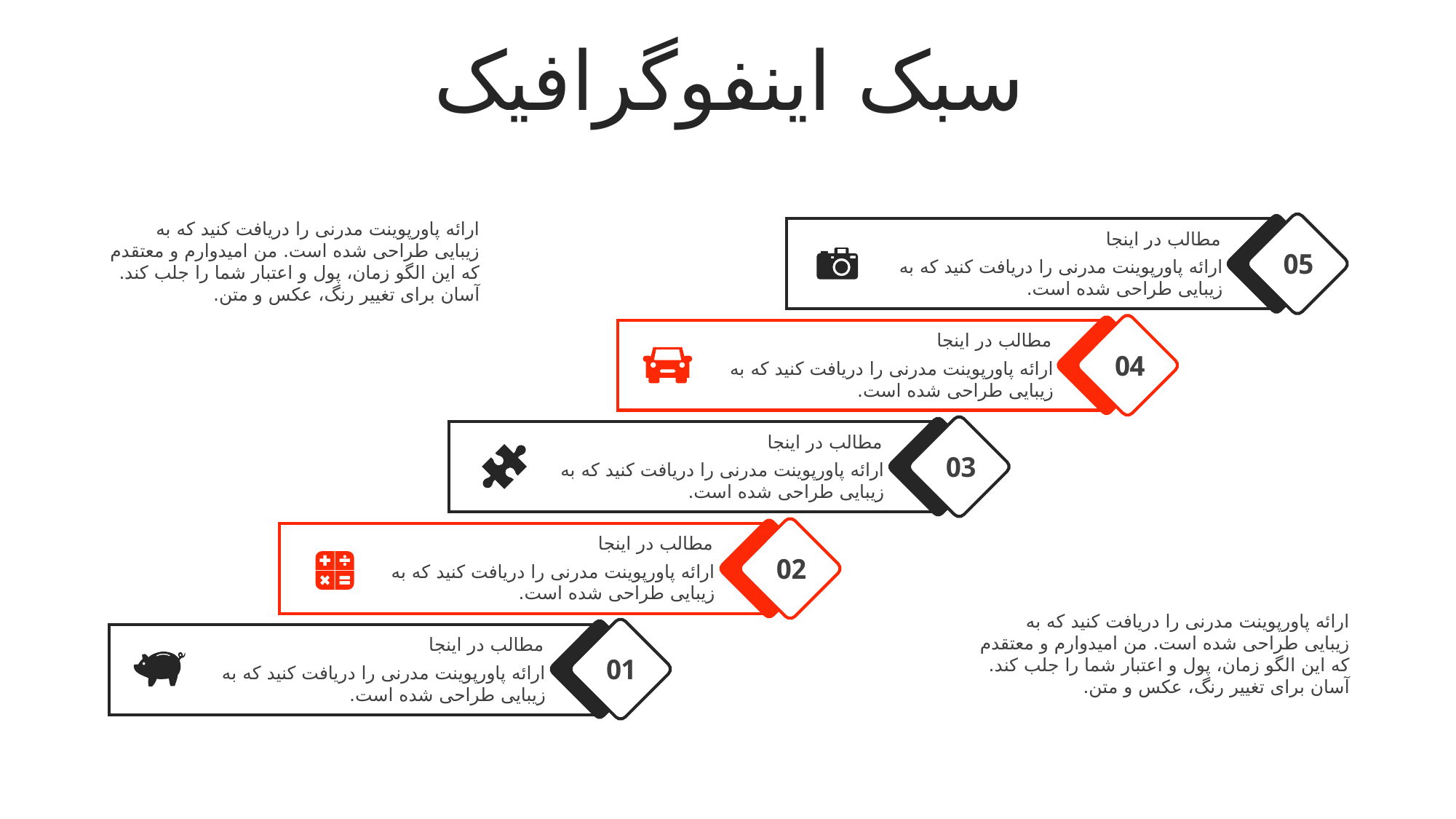

سبک اینفوگرافیک
ارائه پاورپوینت مدرنی را دریافت کنید که به زیبایی طراحی شده است. من امیدوارم و معتقدم که این الگو زمان، پول و اعتبار شما را جلب کند. آسان برای تغییر رنگ، عکس و متن.

مطالب در اینجا
ارائه پاورپوینت مدرنی را دریافت کنید که به زیبایی طراحی شده است.

05

مطالب در اینجا
ارائه پاورپوینت مدرنی را دریافت کنید که به زیبایی طراحی شده است.

04

مطالب در اینجا
ارائه پاورپوینت مدرنی را دریافت کنید که به زیبایی طراحی شده است.

03

مطالب در اینجا
ارائه پاورپوینت مدرنی را دریافت کنید که به زیبایی طراحی شده است.

02

ارائه پاورپوینت مدرنی را دریافت کنید که به زیبایی طراحی شده است. من امیدوارم و معتقدم که این الگو زمان، پول و اعتبار شما را جلب کند. آسان برای تغییر رنگ، عکس و متن.

مطالب در اینجا
ارائه پاورپوینت مدرنی را دریافت کنید که به زیبایی طراحی شده است.

01